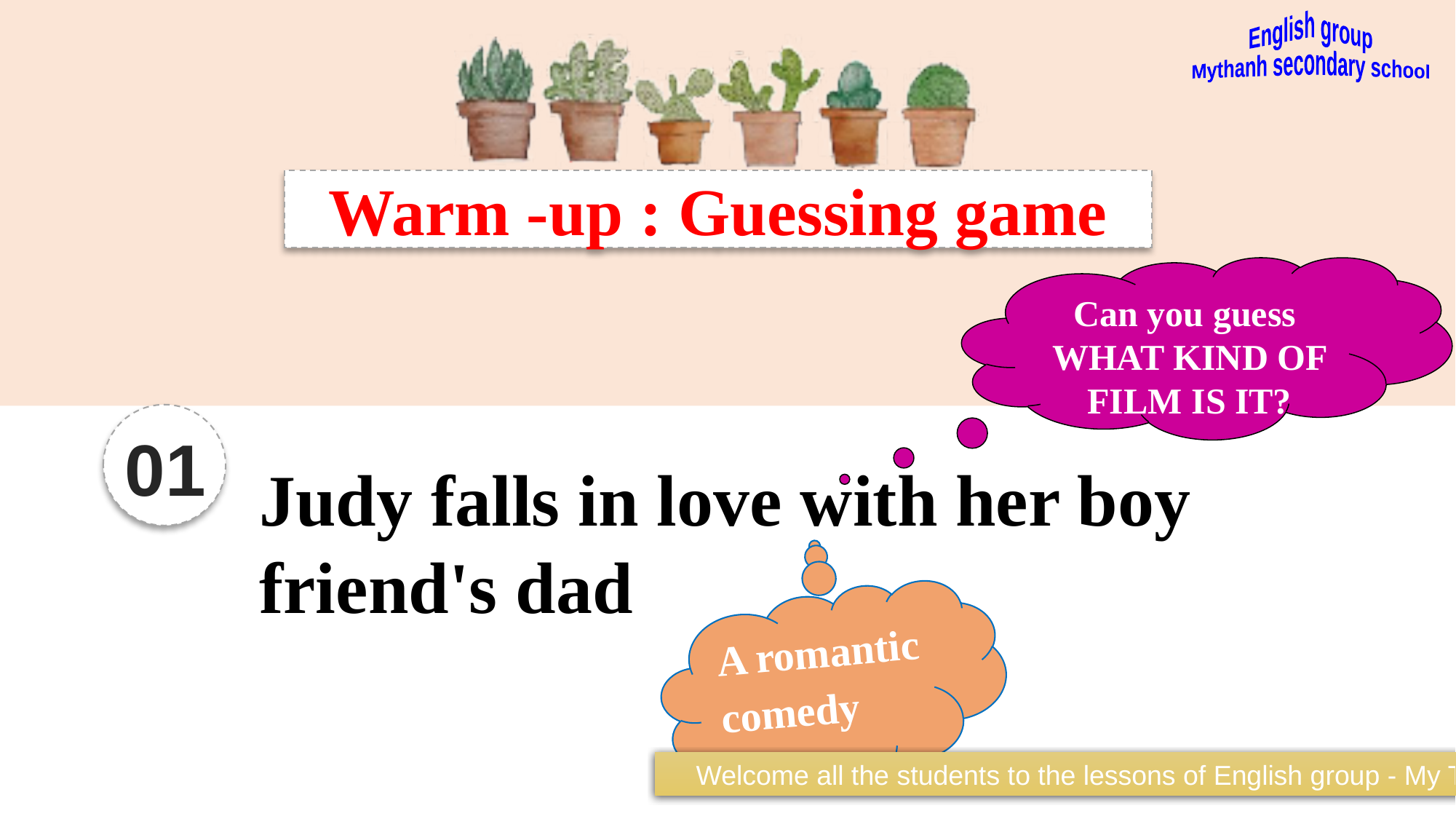

English group
Mythanh secondary school
Warm -up : Guessing game
Can you guess  WHAT KIND OF FILM IS IT?

01
Judy falls in love with her boy friend's dad
A romantic comedy
    Welcome all the students to the lessons of English group - My Thanh Secondary school.